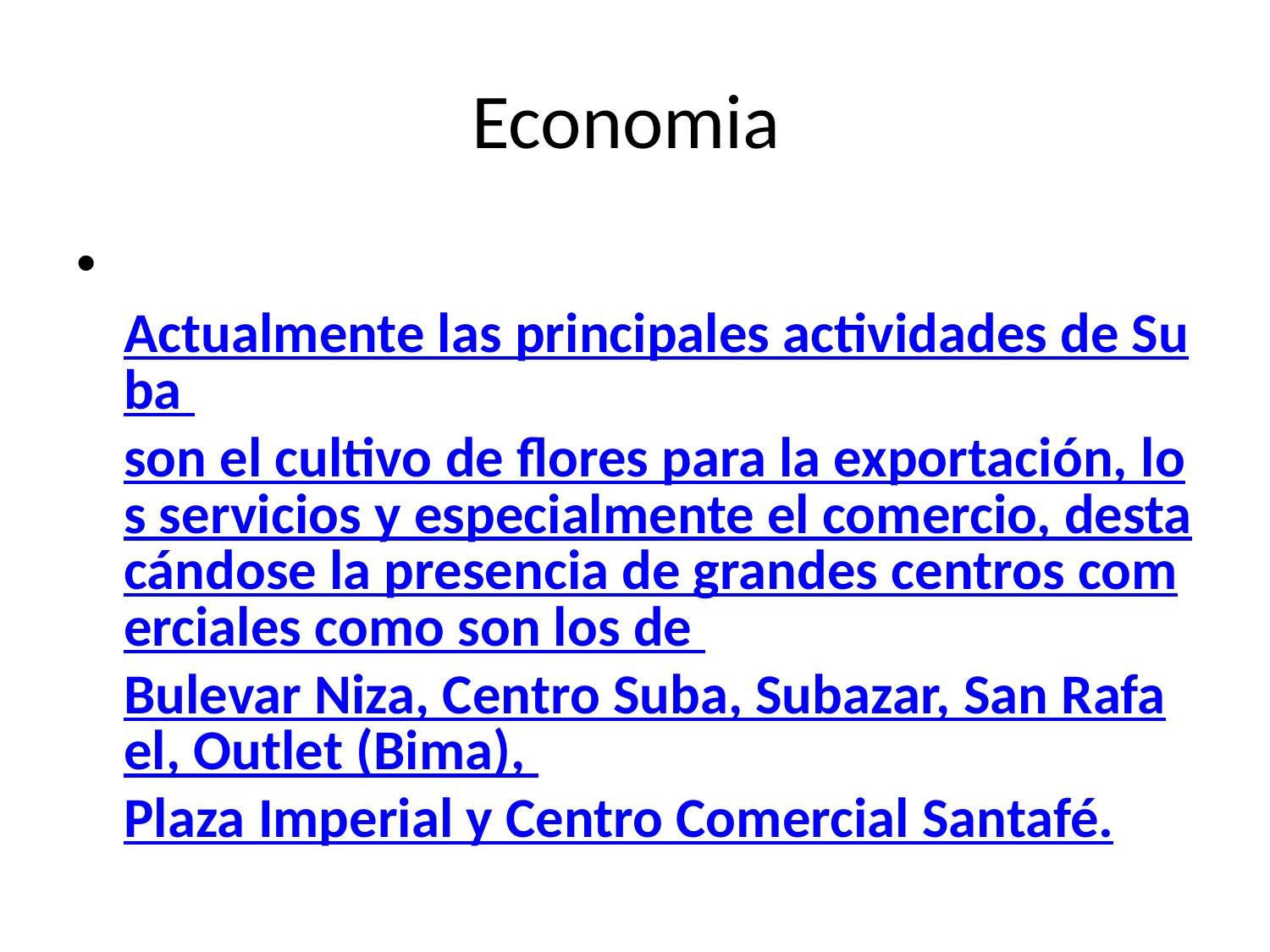

# Economia
 Actualmente las principales actividades de Suba son el cultivo de flores para la exportación, los servicios y especialmente el comercio, destacándose la presencia de grandes centros comerciales como son los de Bulevar Niza, Centro Suba, Subazar, San Rafael, Outlet (Bima), Plaza Imperial y Centro Comercial Santafé.